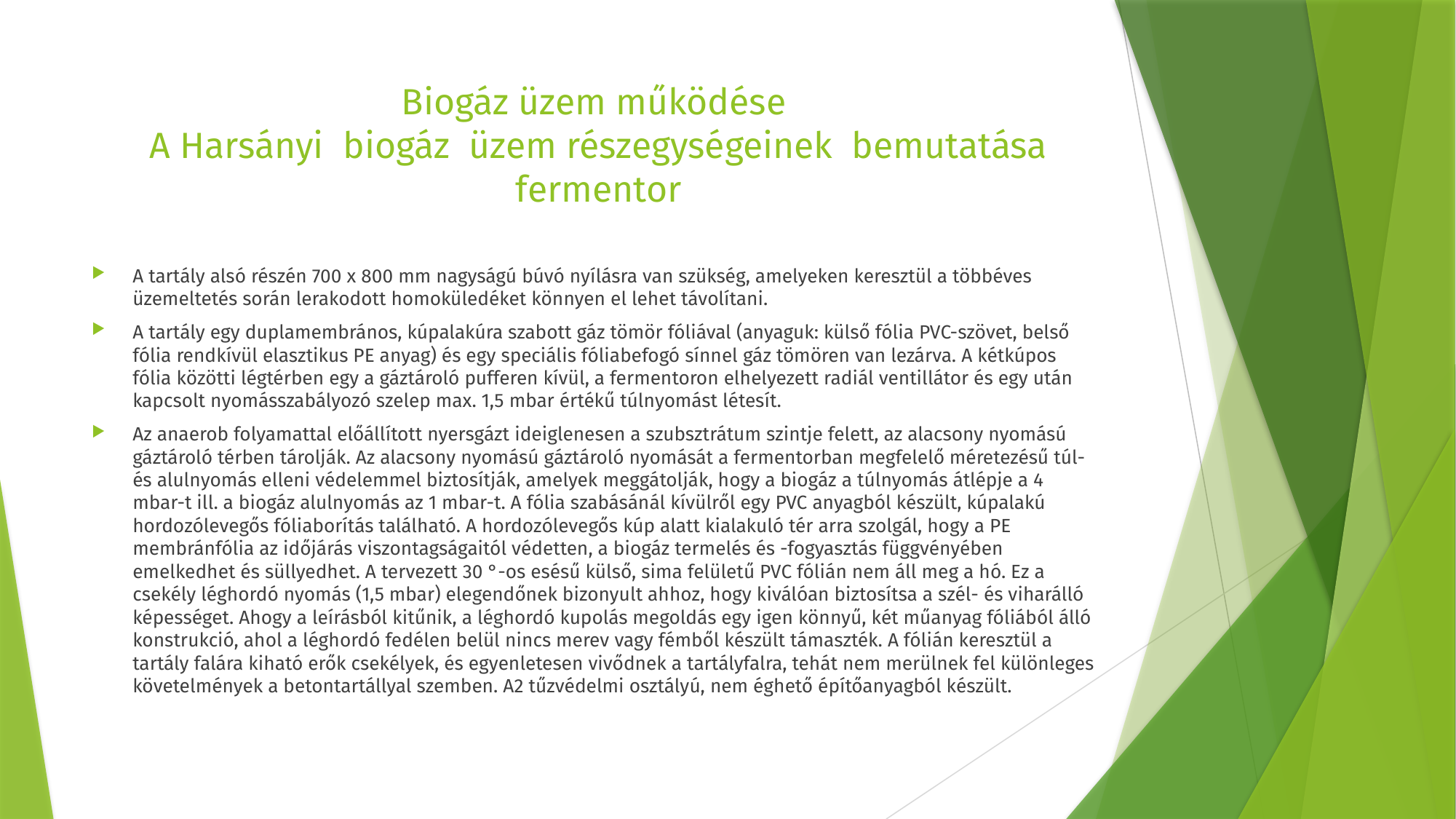

# Biogáz üzem működése A Harsányi  biogáz  üzem részegységeinek  bemutatása fermentor
A tartály alsó részén 700 x 800 mm nagyságú búvó nyílásra van szükség, amelyeken keresztül a többéves üzemeltetés során lerakodott homoküledéket könnyen el lehet távolítani.
A tartály egy duplamembrános, kúpalakúra szabott gáz tömör fóliával (anyaguk: külső fólia PVC-szövet, belső fólia rendkívül elasztikus PE anyag) és egy speciális fóliabefogó sínnel gáz tömören van lezárva. A kétkúpos fólia közötti légtérben egy a gáztároló pufferen kívül, a fermentoron elhelyezett radiál ventillátor és egy után kapcsolt nyomásszabályozó szelep max. 1,5 mbar értékű túlnyomást létesít.
Az anaerob folyamattal előállított nyersgázt ideiglenesen a szubsztrátum szintje felett, az alacsony nyomású gáztároló térben tárolják. Az alacsony nyomású gáztároló nyomását a fermentorban megfelelő méretezésű túl- és alulnyomás elleni védelemmel biztosítják, amelyek meggátolják, hogy a biogáz a túlnyomás átlépje a 4 mbar-t ill. a biogáz alulnyomás az 1 mbar-t. A fólia szabásánál kívülről egy PVC anyagból készült, kúpalakú hordozólevegős fóliaborítás található. A hordozólevegős kúp alatt kialakuló tér arra szolgál, hogy a PE membránfólia az időjárás viszontagságaitól védetten, a biogáz termelés és -fogyasztás függvényében emelkedhet és süllyedhet. A tervezett 30 °-os esésű külső, sima felületű PVC fólián nem áll meg a hó. Ez a csekély léghordó nyomás (1,5 mbar) elegendőnek bizonyult ahhoz, hogy kiválóan biztosítsa a szél- és viharálló képességet. Ahogy a leírásból kitűnik, a léghordó kupolás megoldás egy igen könnyű, két műanyag fóliából álló konstrukció, ahol a léghordó fedélen belül nincs merev vagy fémből készült támaszték. A fólián keresztül a tartály falára kiható erők csekélyek, és egyenletesen vivődnek a tartályfalra, tehát nem merülnek fel különleges követelmények a betontartállyal szemben. A2 tűzvédelmi osztályú, nem éghető építőanyagból készült.